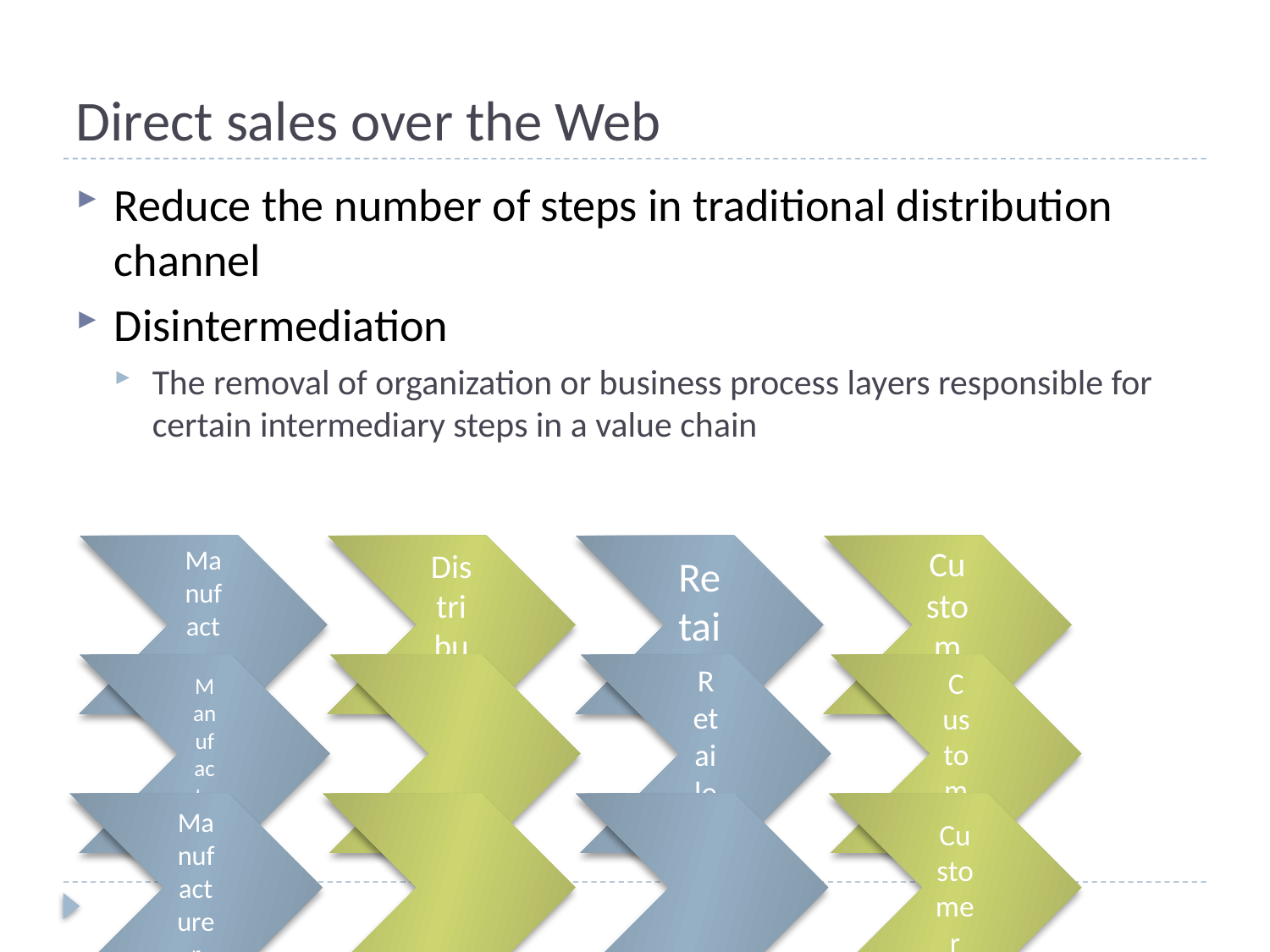

# Direct sales over the Web
Reduce the number of steps in traditional distribution channel
Disintermediation
The removal of organization or business process layers responsible for certain intermediary steps in a value chain
Distributor
Retailer
Customer
Retailer
Customer
Customer